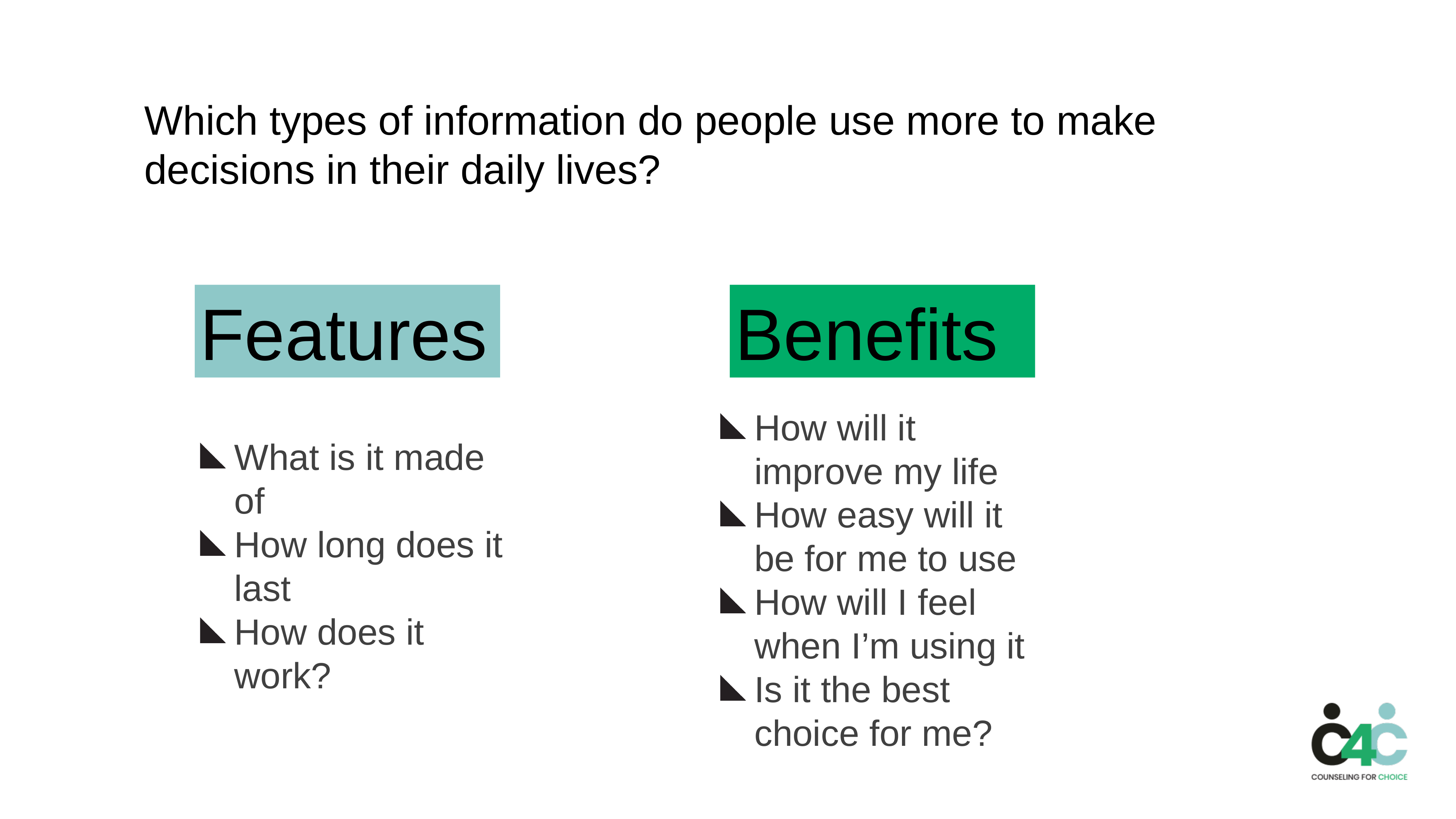

Which types of information do people use more to make decisions in their daily lives?
Features
Benefits
How will it improve my life
How easy will it be for me to use
How will I feel when I’m using it
Is it the best choice for me?

What is it made of
How long does it last
How does it work?